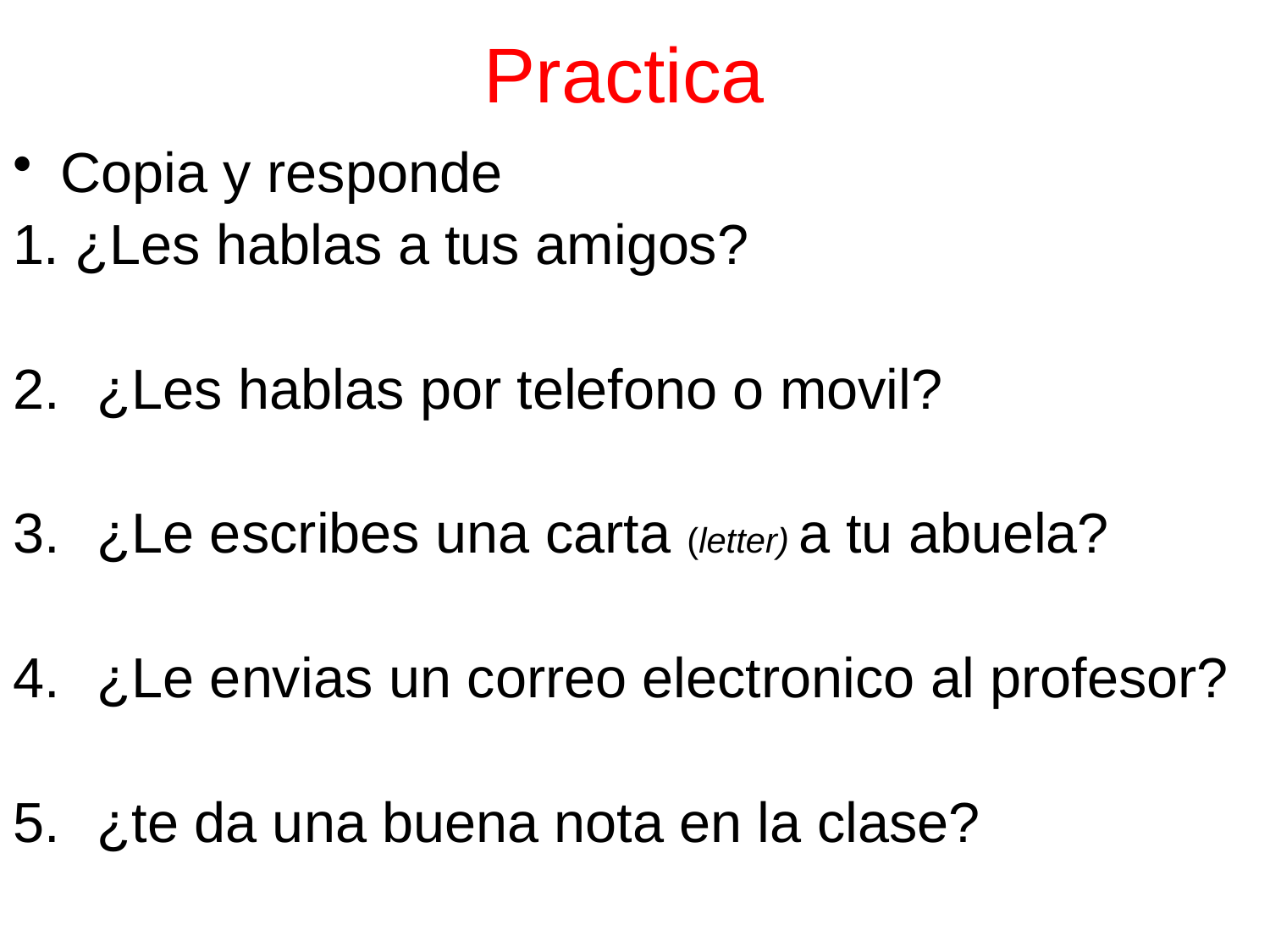

# Practica
Copia y responde
1. ¿Les hablas a tus amigos?

¿Les hablas por telefono o movil?

¿Le escribes una carta (letter) a tu abuela?

¿Le envias un correo electronico al profesor?

¿te da una buena nota en la clase?